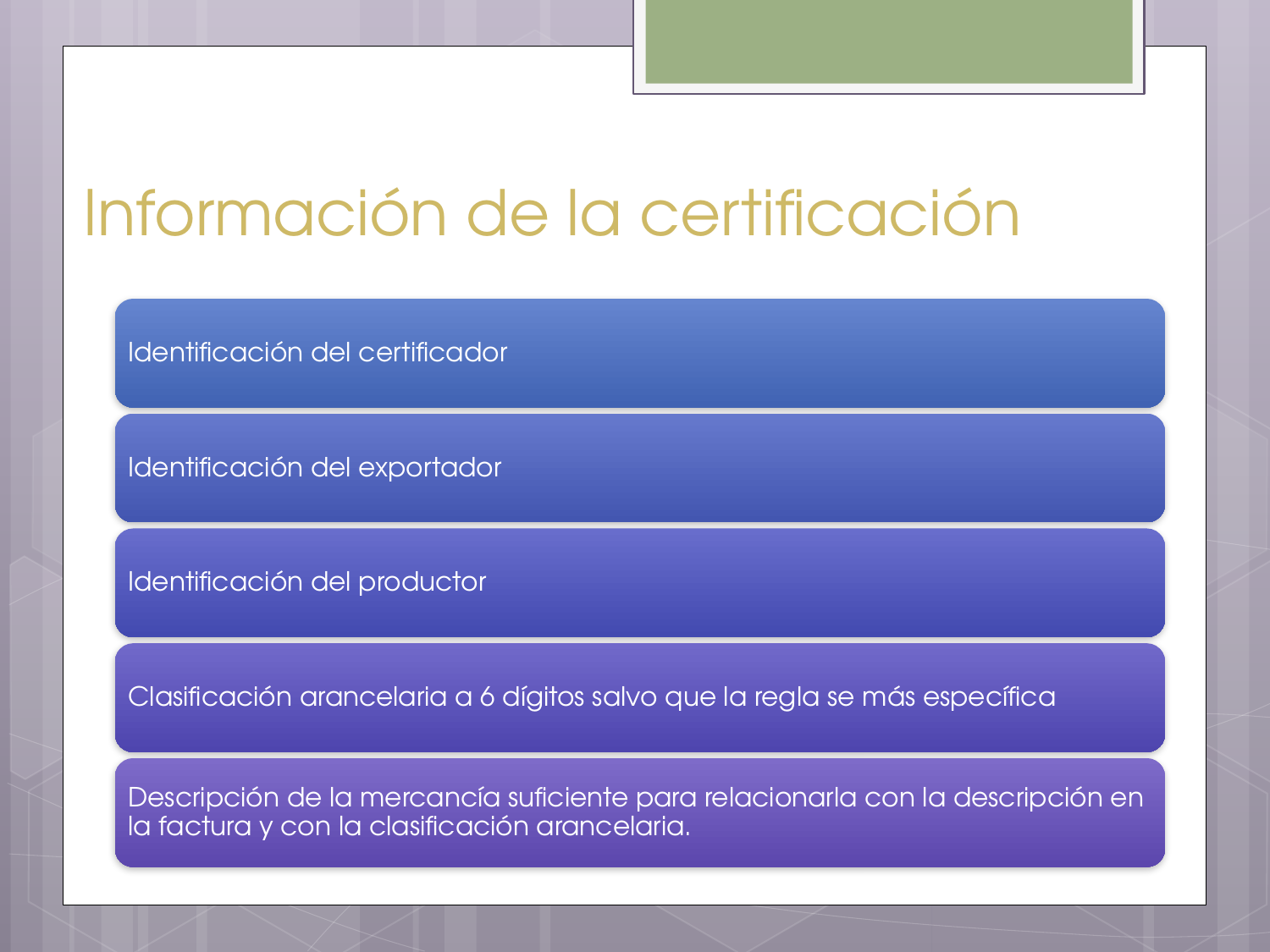

# Información de la certificación
Identificación del certificador
Identificación del exportador
Identificación del productor
Clasificación arancelaria a 6 dígitos salvo que la regla se más específica
Descripción de la mercancía suficiente para relacionarla con la descripción en la factura y con la clasificación arancelaria.